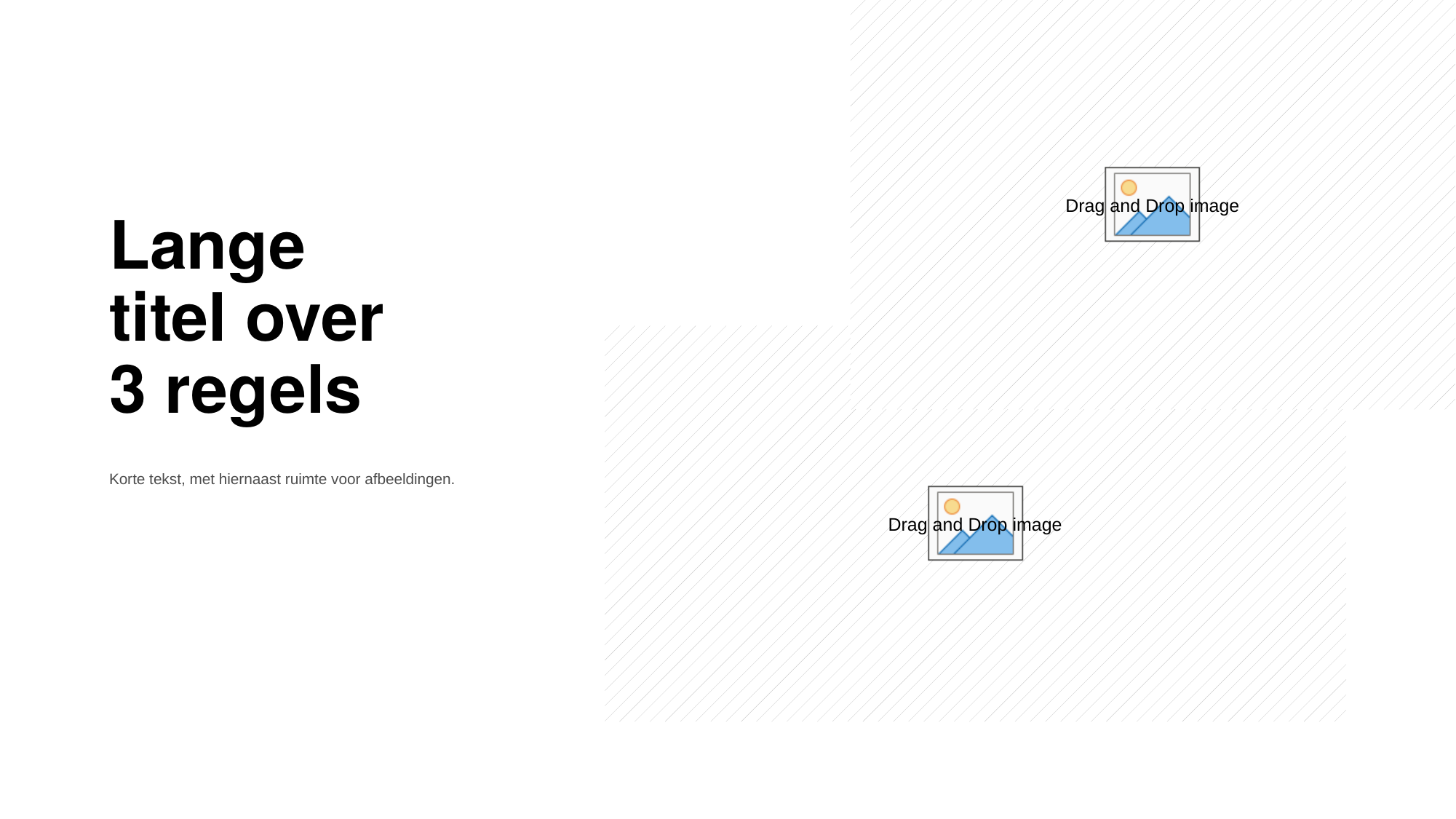

Lange
titel over
3 regels

Korte tekst, met hiernaast ruimte voor afbeeldingen.